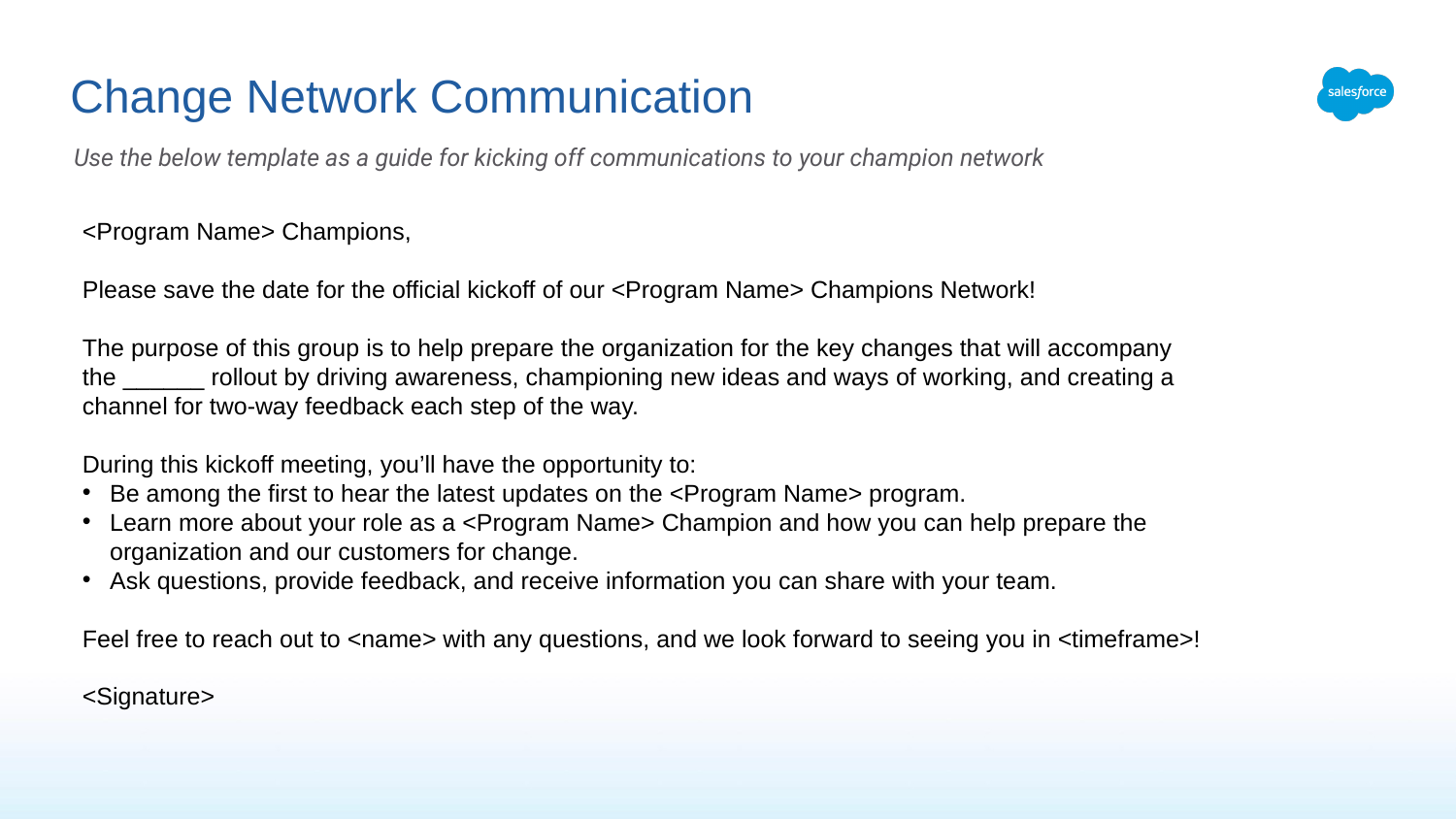

# Change Network Communication
Use the below template as a guide for kicking off communications to your champion network
<Program Name> Champions,

Please save the date for the official kickoff of our <Program Name> Champions Network!

The purpose of this group is to help prepare the organization for the key changes that will accompany the ______ rollout by driving awareness, championing new ideas and ways of working, and creating a channel for two-way feedback each step of the way.

During this kickoff meeting, you’ll have the opportunity to:
Be among the first to hear the latest updates on the <Program Name> program.
Learn more about your role as a <Program Name> Champion and how you can help prepare the organization and our customers for change.
Ask questions, provide feedback, and receive information you can share with your team.

Feel free to reach out to <name> with any questions, and we look forward to seeing you in <timeframe>!

<Signature>